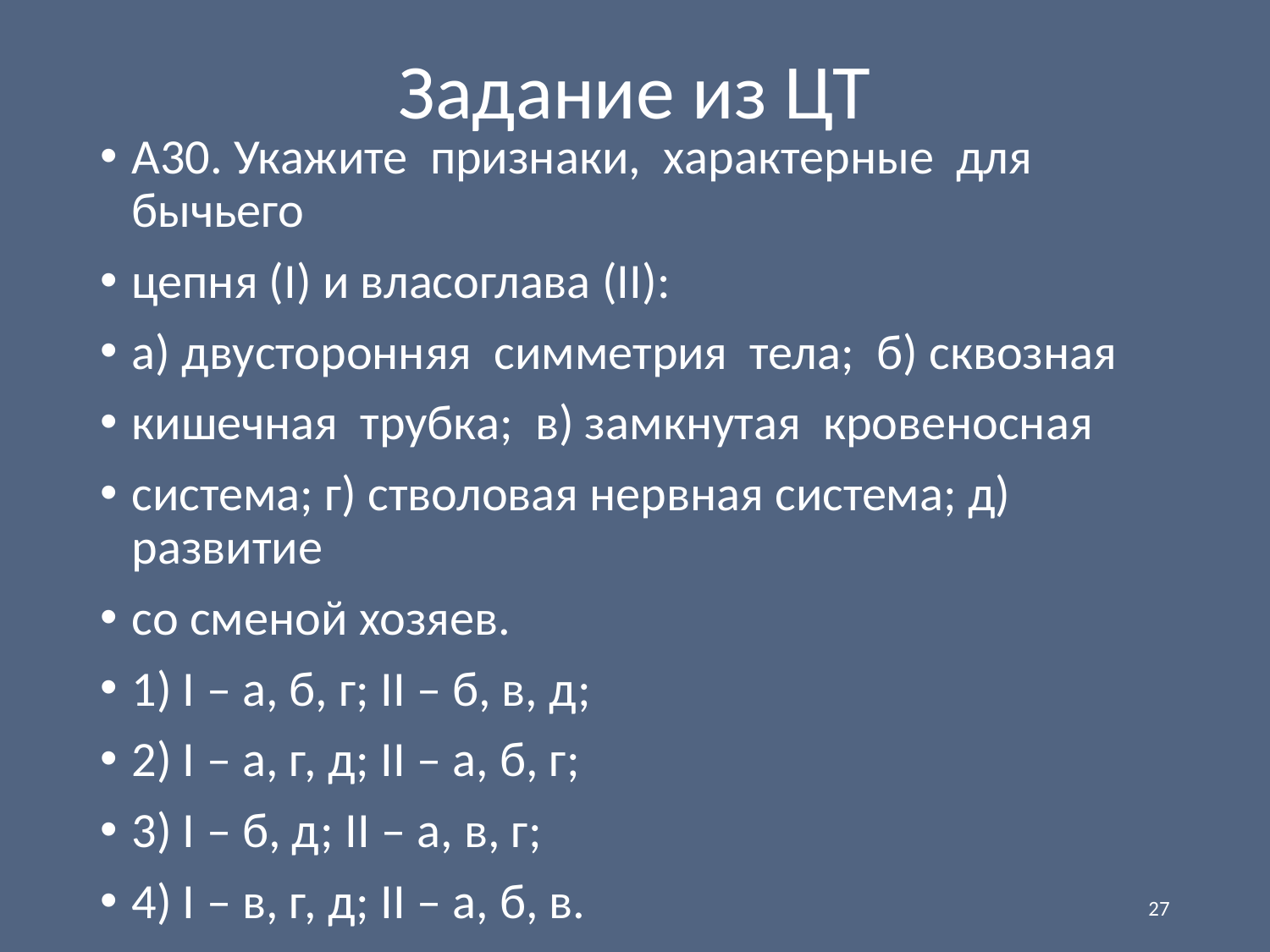

# Задание из ЦТ
А30. Укажите  признаки,  характерные  для  бычьего
цепня (I) и власоглава (II):
а) двусторонняя  симметрия  тела;  б) сквозная
кишечная  трубка;  в) замкнутая  кровеносная
система; г) стволовая нервная система; д) развитие
со сменой хозяев.
1) I – а, б, г; II – б, в, д;
2) I – а, г, д; II – а, б, г;
3) I – б, д; II – а, в, г;
4) I – в, г, д; II – а, б, в.

27